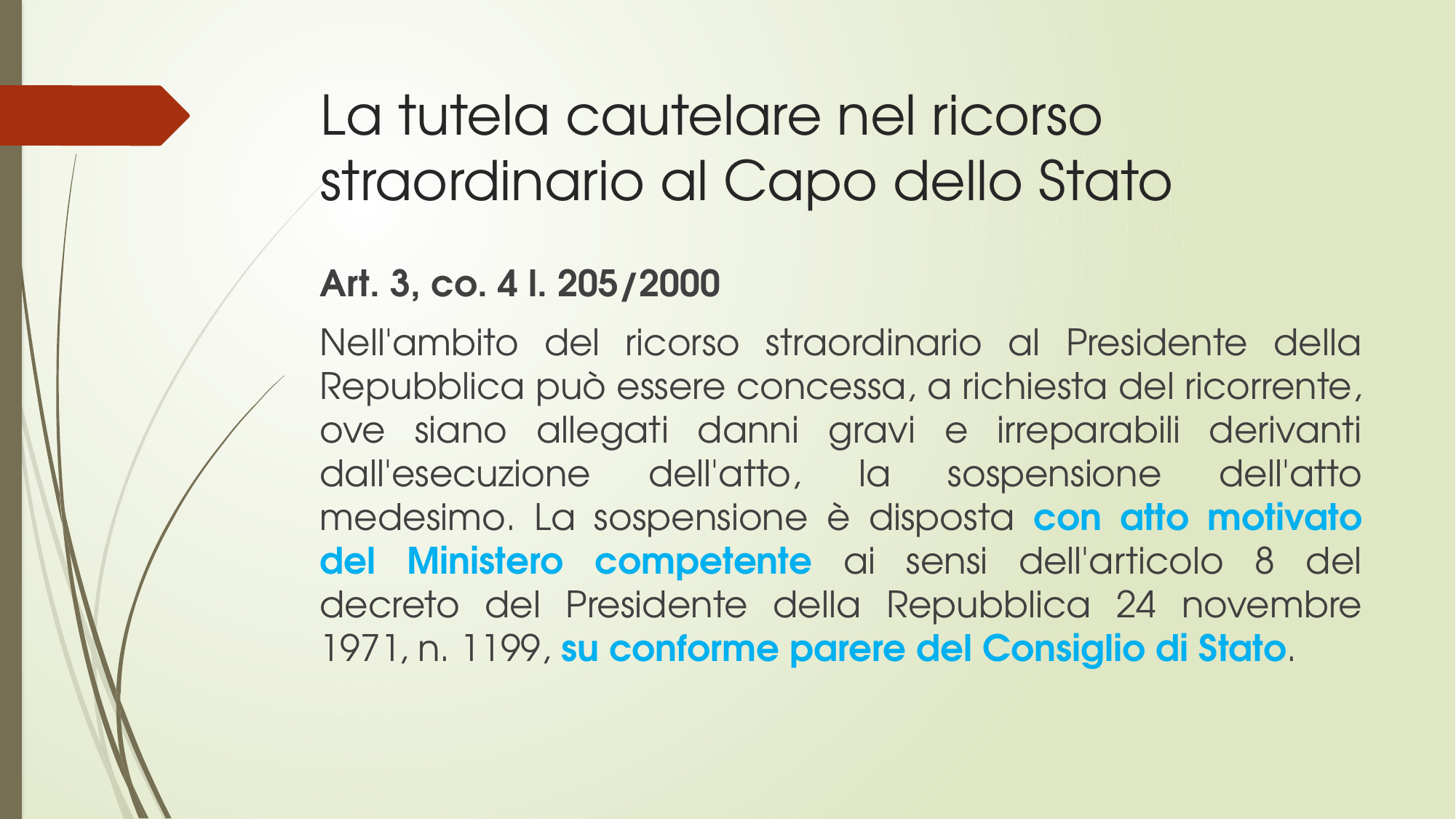

# La tutela cautelare nel ricorso straordinario al Capo dello Stato
Art. 3, co. 4 l. 205/2000
Nell'ambito del ricorso straordinario al Presidente della Repubblica può essere concessa, a richiesta del ricorrente, ove siano allegati danni gravi e irreparabili derivanti dall'esecuzione dell'atto, la sospensione dell'atto medesimo. La sospensione è disposta con atto motivato del Ministero competente ai sensi dell'articolo 8 del decreto del Presidente della Repubblica 24 novembre 1971, n. 1199, su conforme parere del Consiglio di Stato.